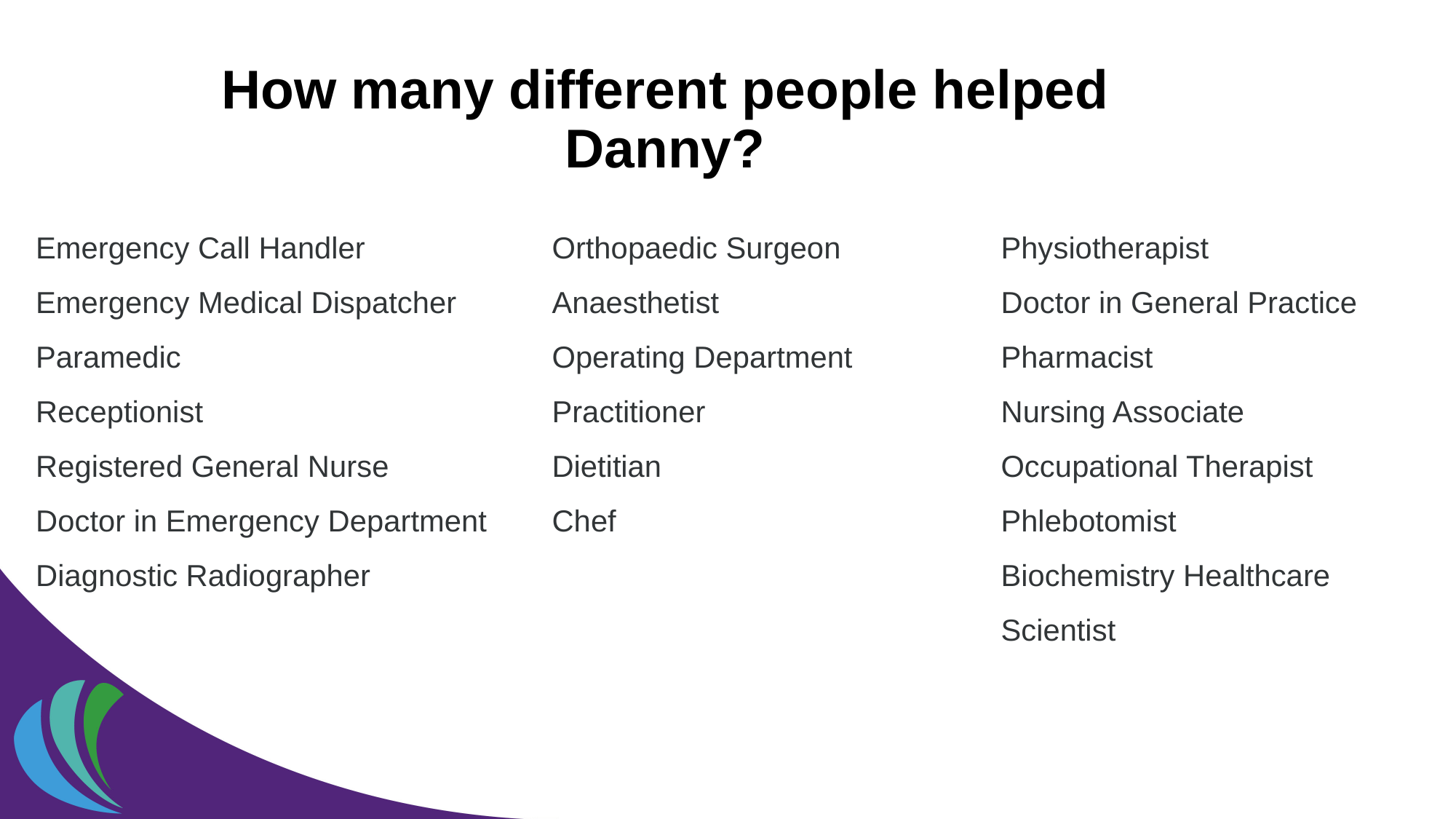

# How many different people helped Danny?
Emergency Call Handler
Emergency Medical Dispatcher
Paramedic
Receptionist
Registered General Nurse
Doctor in Emergency Department
Diagnostic Radiographer
Orthopaedic Surgeon
Anaesthetist
Operating Department Practitioner
Dietitian
Chef
Physiotherapist
Doctor in General Practice
Pharmacist
Nursing Associate
Occupational Therapist
Phlebotomist
Biochemistry Healthcare Scientist